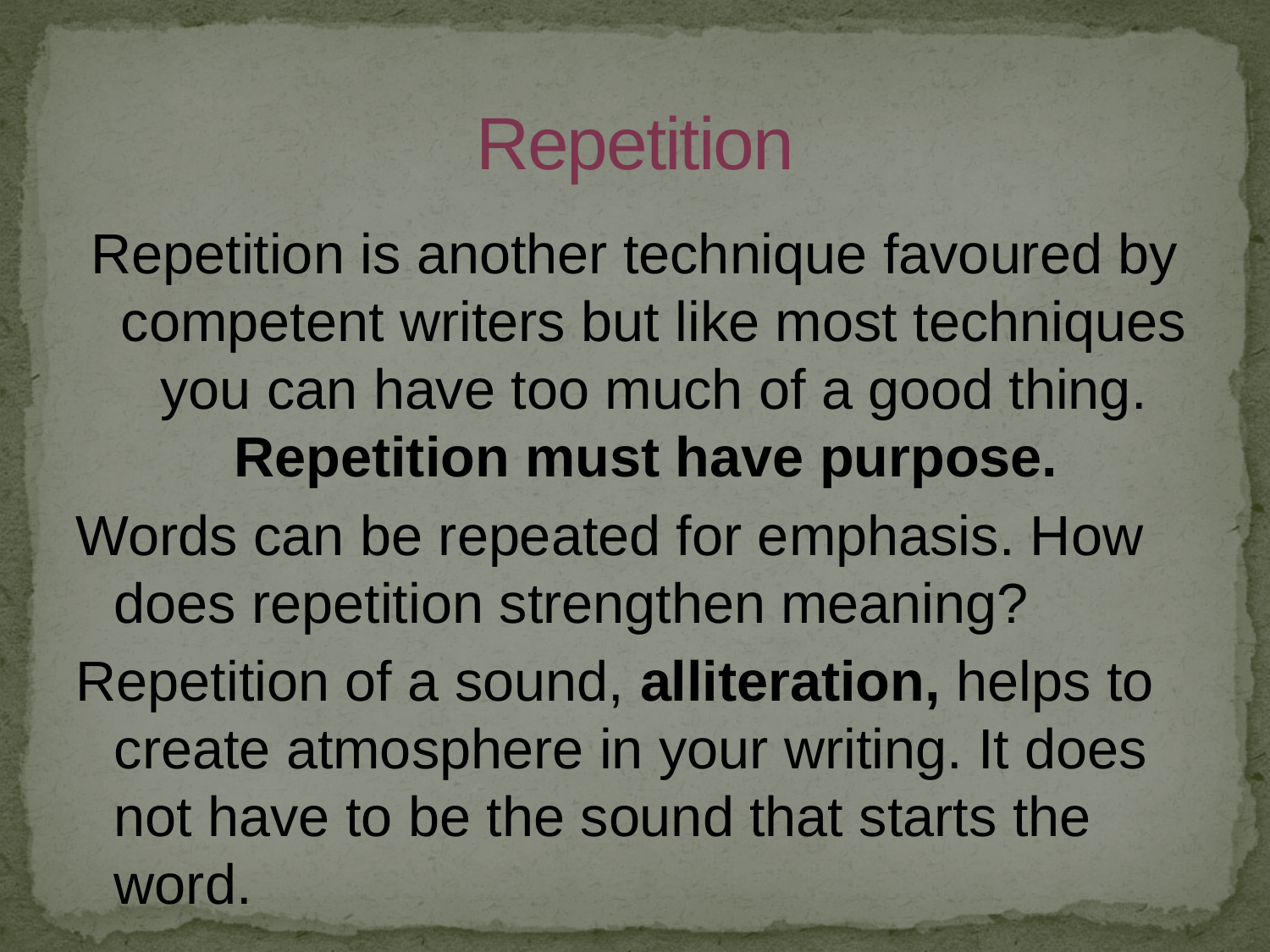

# Repetition
Repetition is another technique favoured by competent writers but like most techniques you can have too much of a good thing. Repetition must have purpose.
Words can be repeated for emphasis. How does repetition strengthen meaning?
Repetition of a sound, alliteration, helps to create atmosphere in your writing. It does not have to be the sound that starts the word.